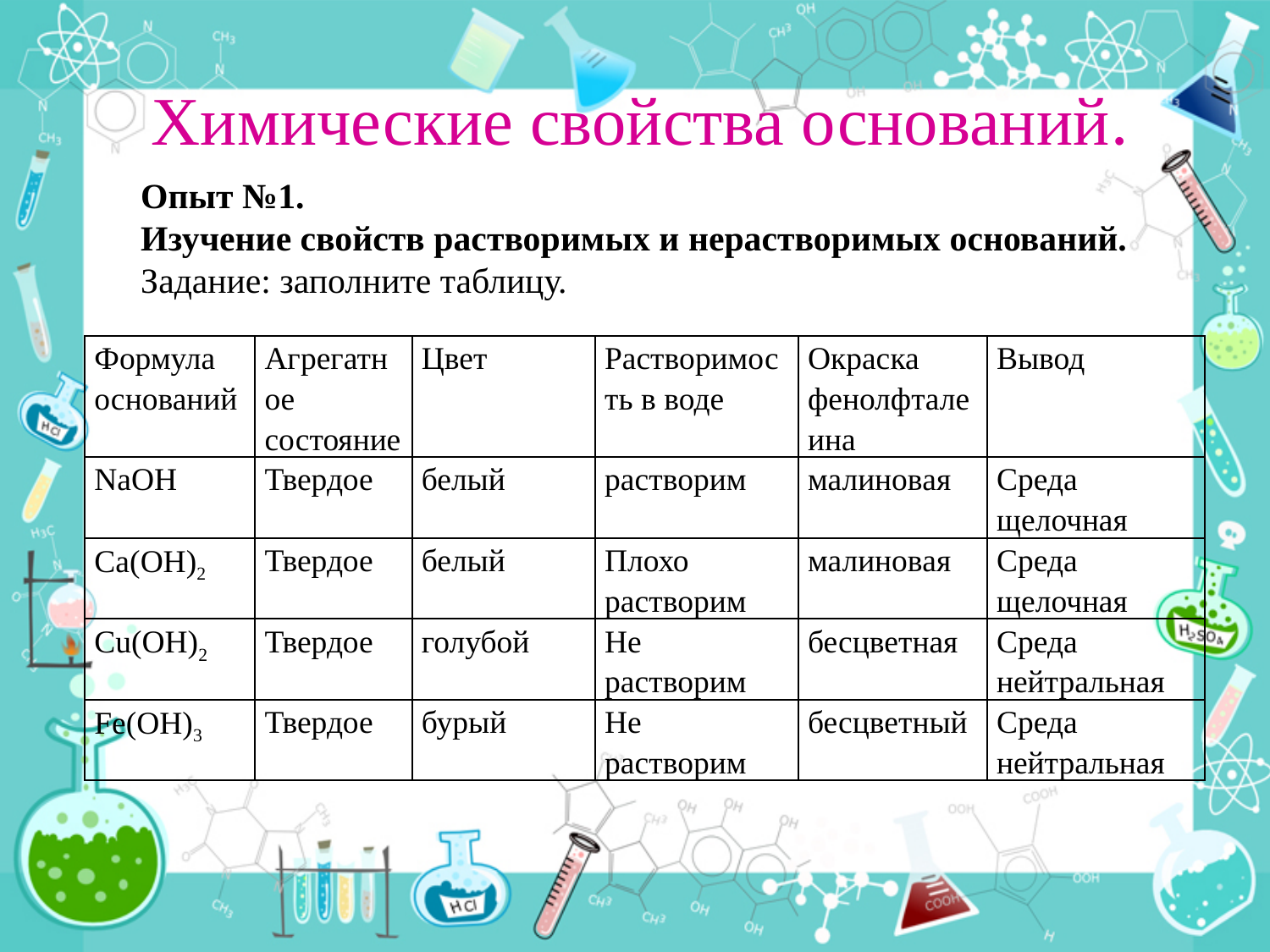

# Химические свойства оснований.
Опыт №1.
Изучение свойств растворимых и нерастворимых оснований.
Задание: заполните таблицу.

| Формула оснований | Агрегатное состояние | Цвет | Растворимость в воде | Окраска фенолфталеина | Вывод |
| --- | --- | --- | --- | --- | --- |
| NaOH | Твердое | белый | растворим | малиновая | Среда щелочная |
| Са(OH)2 | Твердое | белый | Плохо растворим | малиновая | Среда щелочная |
| Cu(OH)2 | Твердое | голубой | Не растворим | бесцветная | Среда нейтральная |
| Fe(OH)3 | Твердое | бурый | Не растворим | бесцветный | Среда нейтральная |